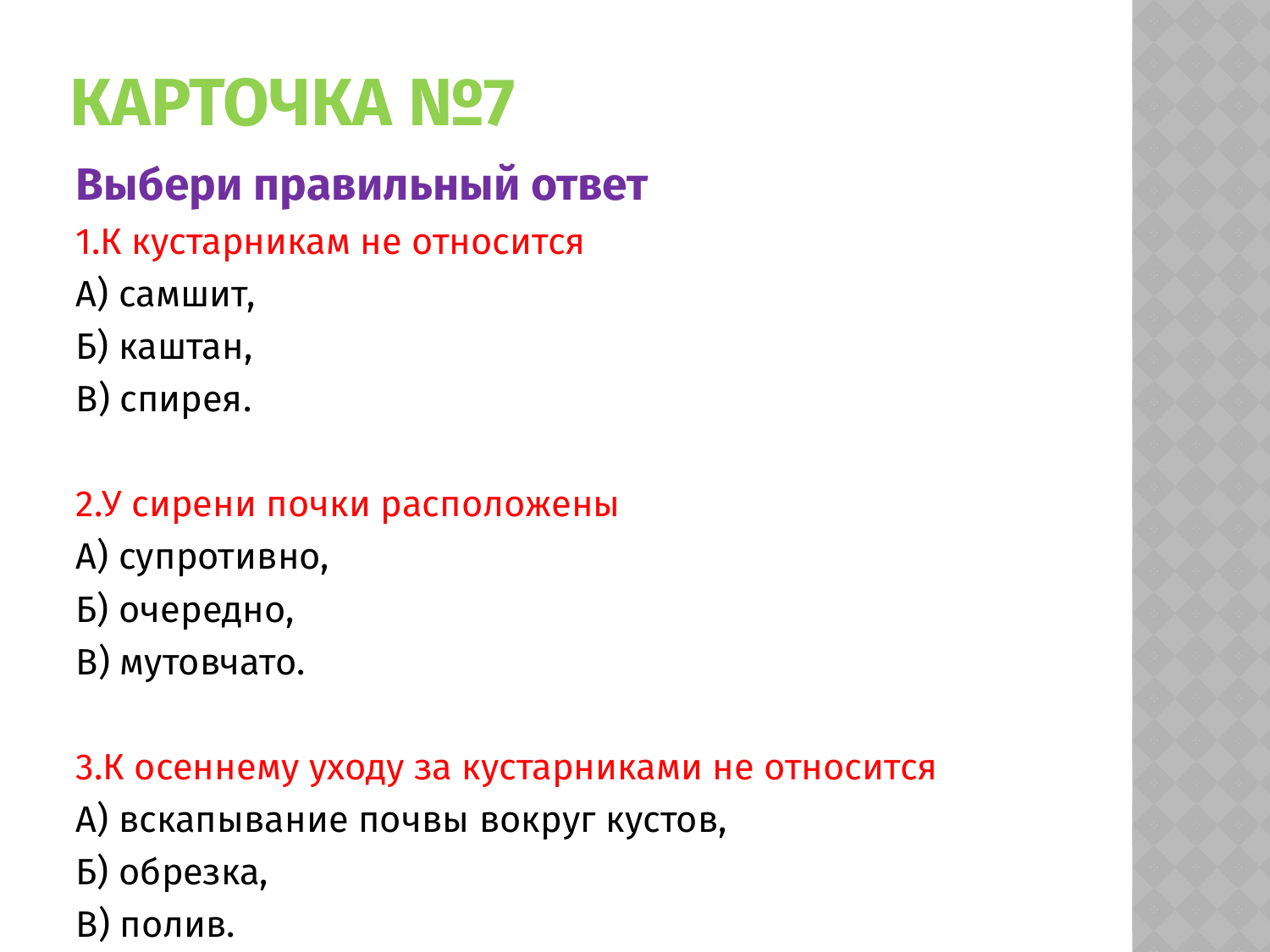

# Карточка №7
Выбери правильный ответ
1.К кустарникам не относится
А) самшит,
Б) каштан,
В) спирея.

2.У сирени почки расположены
А) супротивно,
Б) очередно,
В) мутовчато.

3.К осеннему уходу за кустарниками не относится
А) вскапывание почвы вокруг кустов,
Б) обрезка,
В) полив.